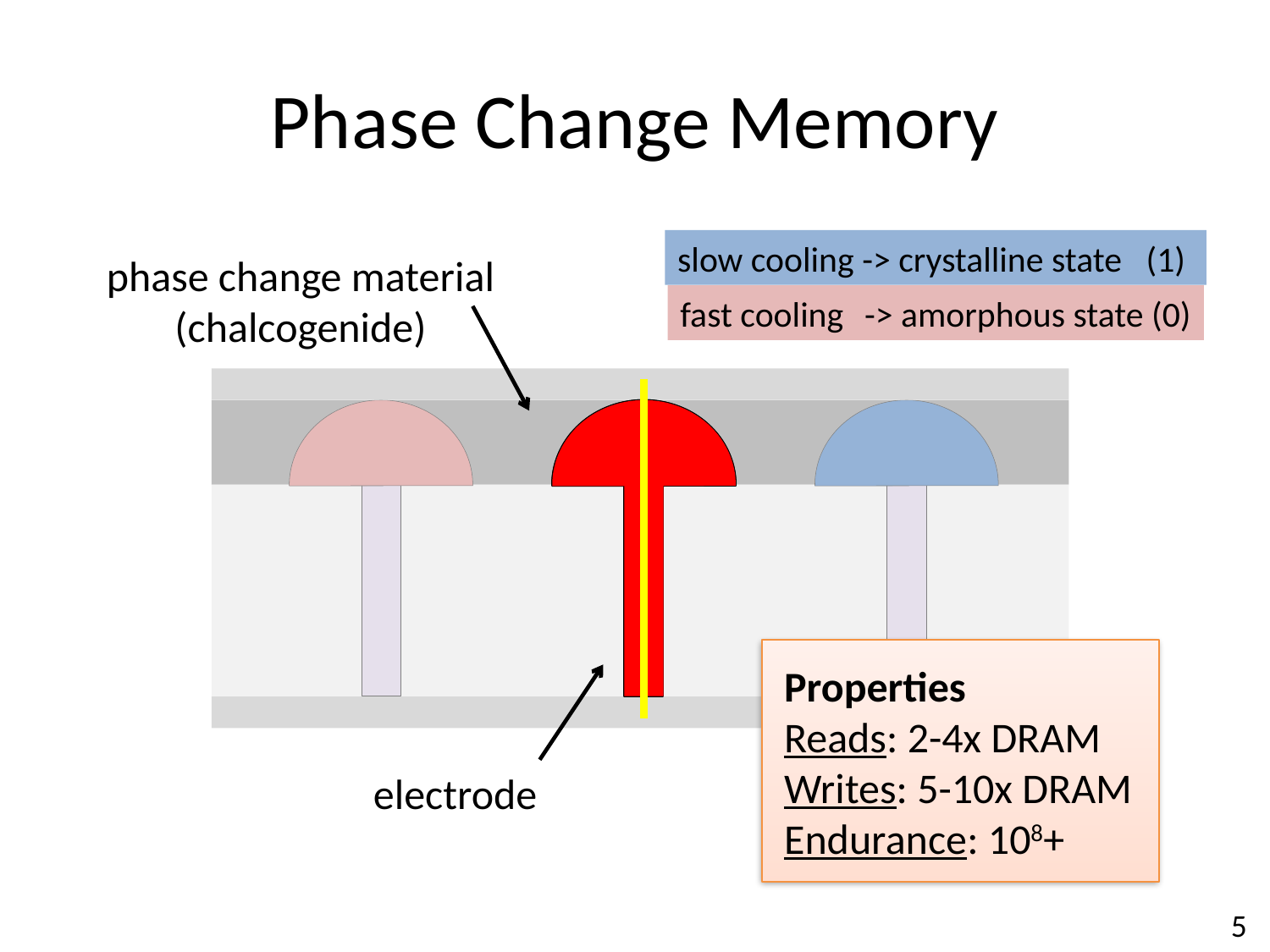

# Phase Change Memory
slow cooling -> crystalline state   (1)
phase change material
(chalcogenide)
fast cooling   -> amorphous state (0)

 Properties
 Reads: 2-4x DRAM
 Writes: 5-10x DRAM
 Endurance: 108+
electrode

5